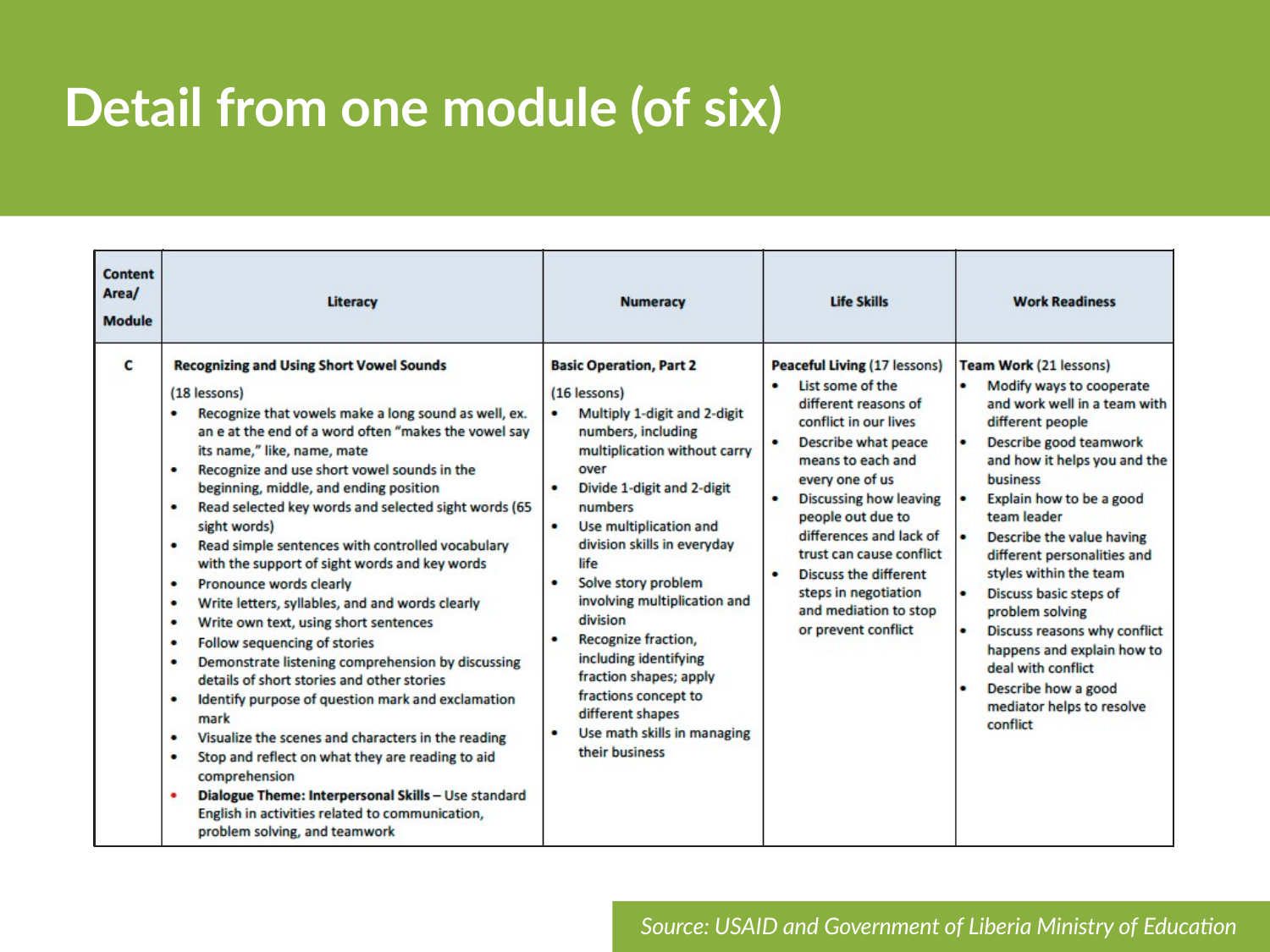

# Detail from one module (of six)

Source: USAID and Government of Liberia Ministry of Education